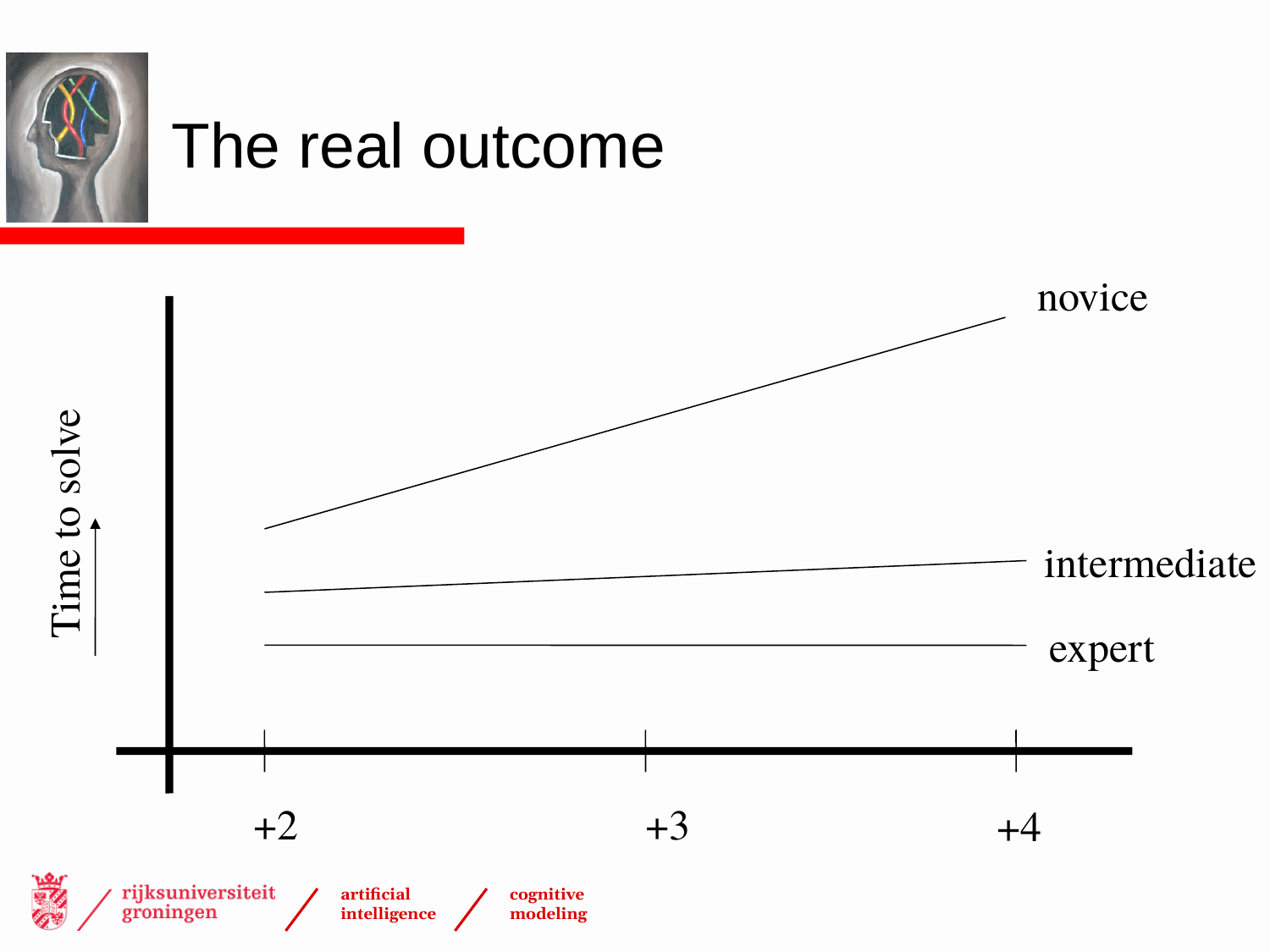

# The real outcome
novice

Time to solve

intermediate

expert

+2
+3
+4